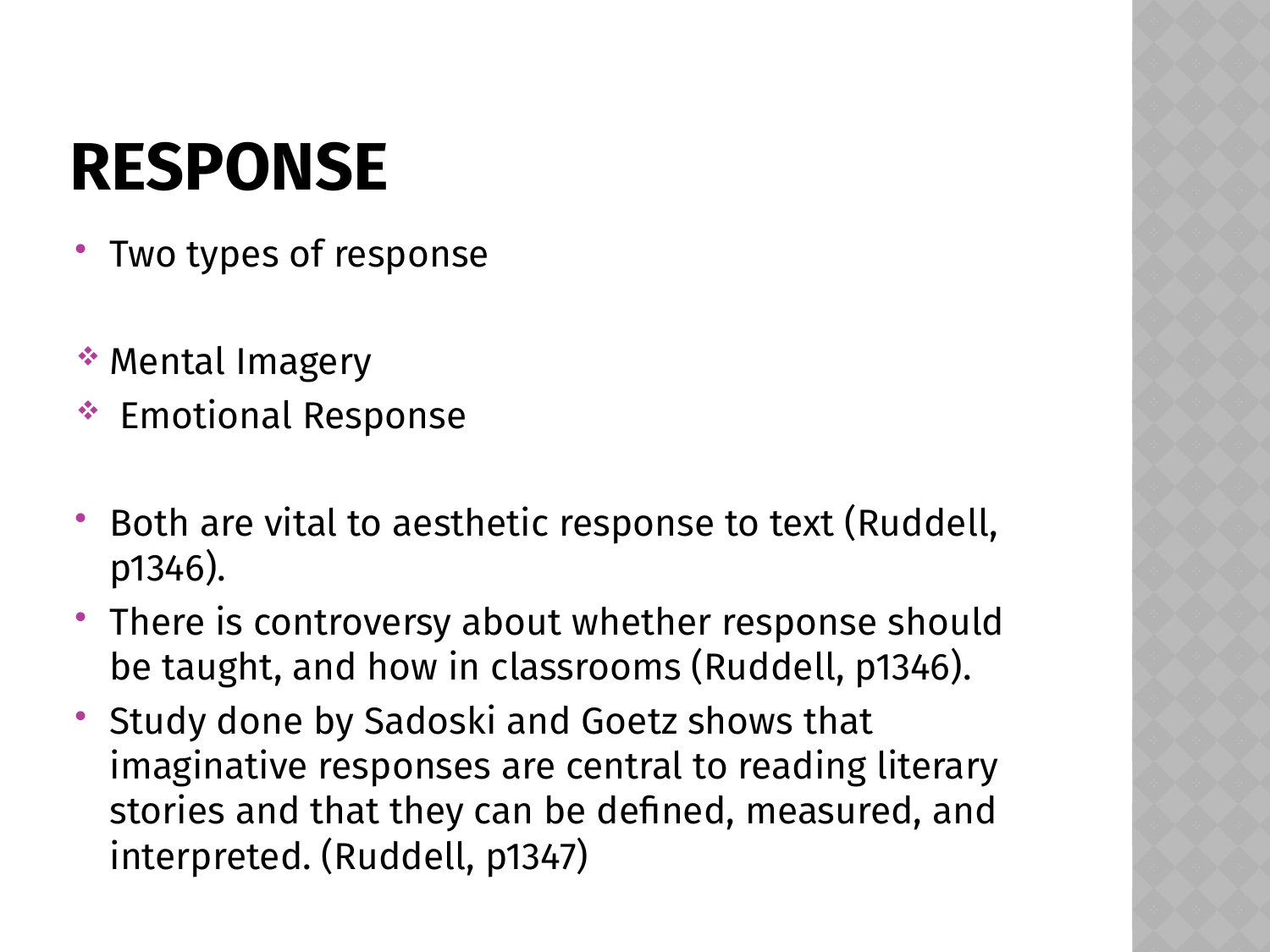

# Response
Two types of response

Mental Imagery
 Emotional Response

Both are vital to aesthetic response to text (Ruddell, p1346).
There is controversy about whether response should be taught, and how in classrooms (Ruddell, p1346).
Study done by Sadoski and Goetz shows that imaginative responses are central to reading literary stories and that they can be defined, measured, and interpreted. (Ruddell, p1347)